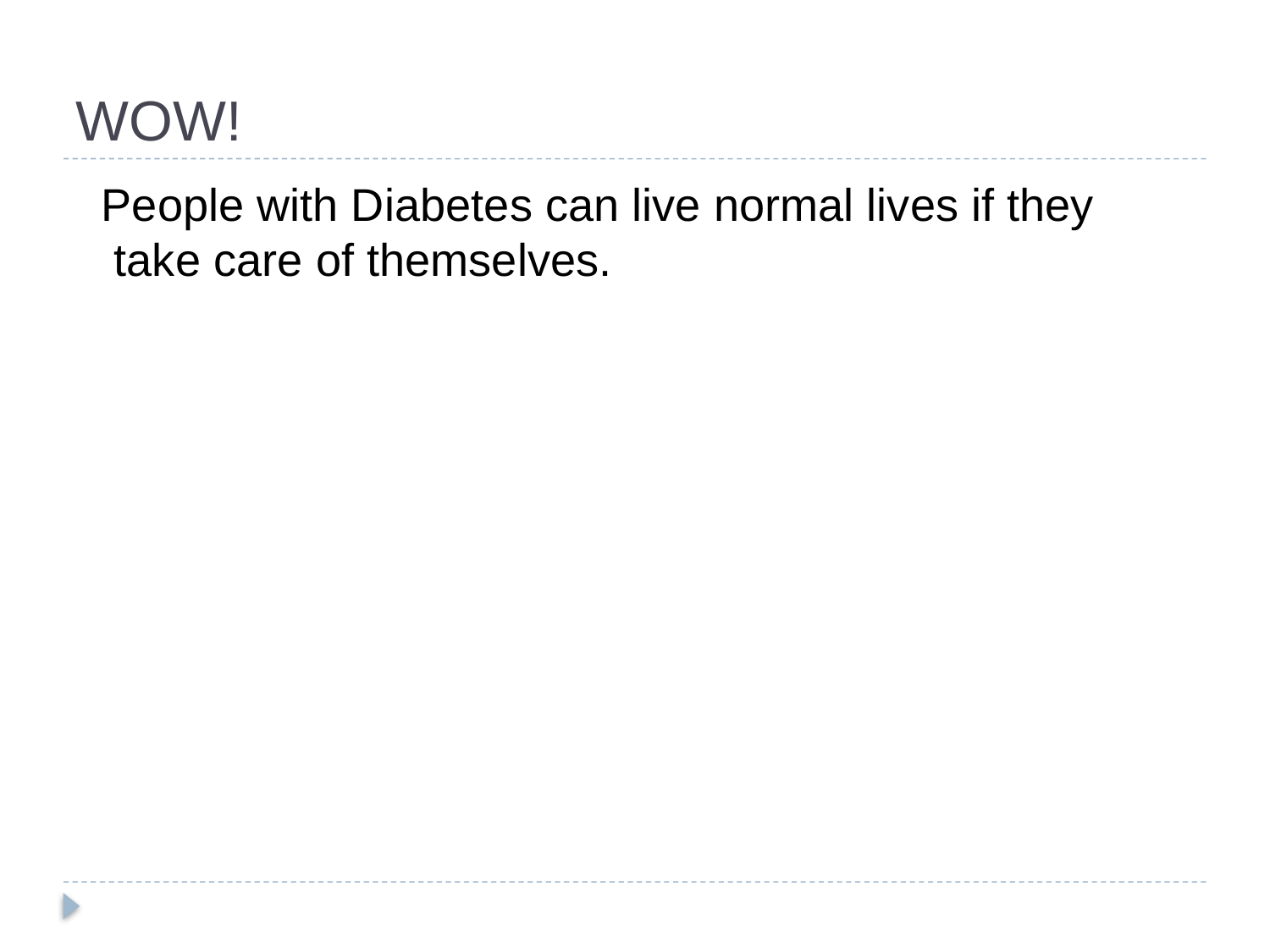

# WOW!
  People with Diabetes can live normal lives if they take care of themselves.